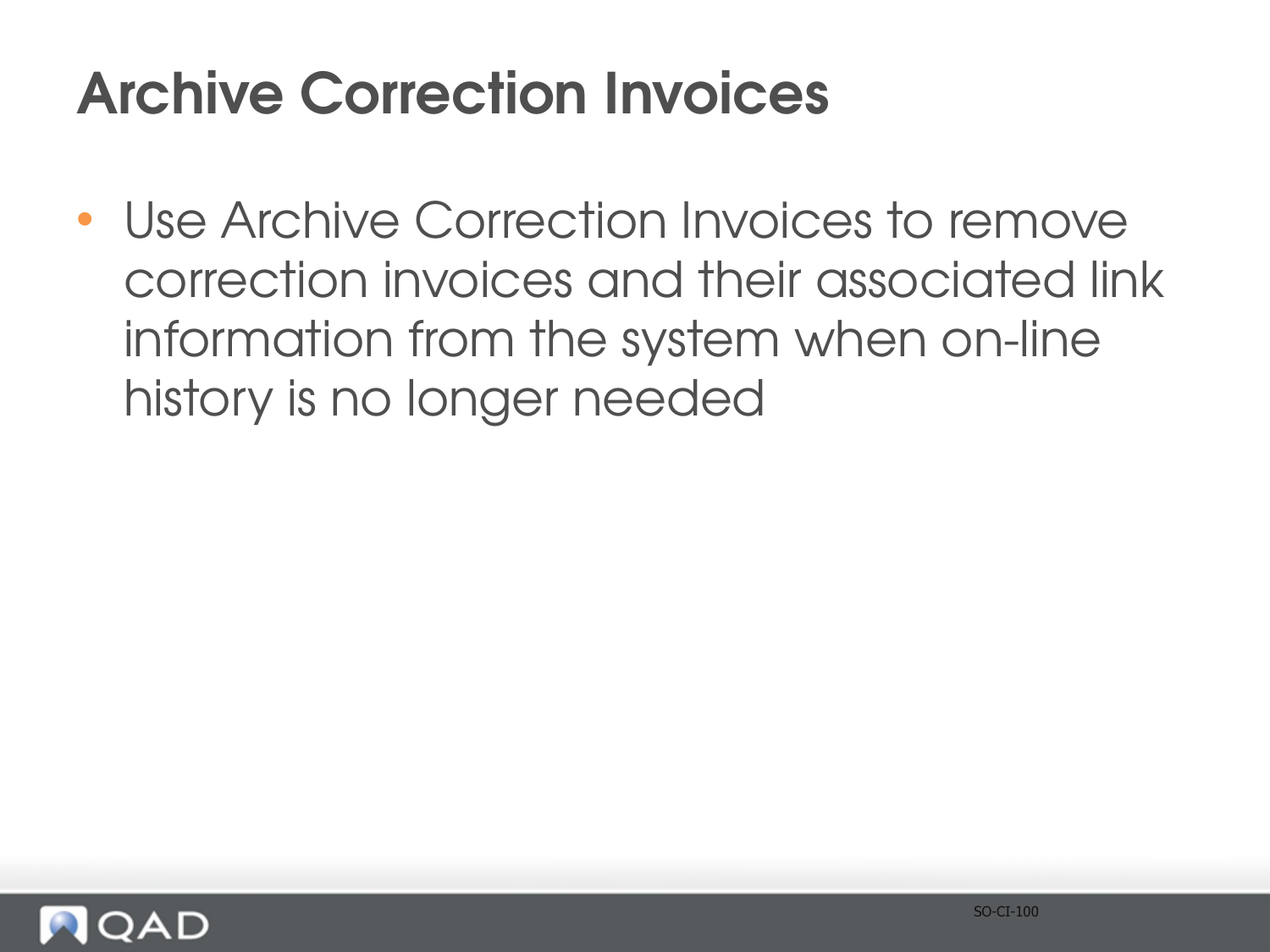

# Archive Correction Invoices
Use Archive Correction Invoices to remove correction invoices and their associated link information from the system when on-line history is no longer needed
SO-CI-100